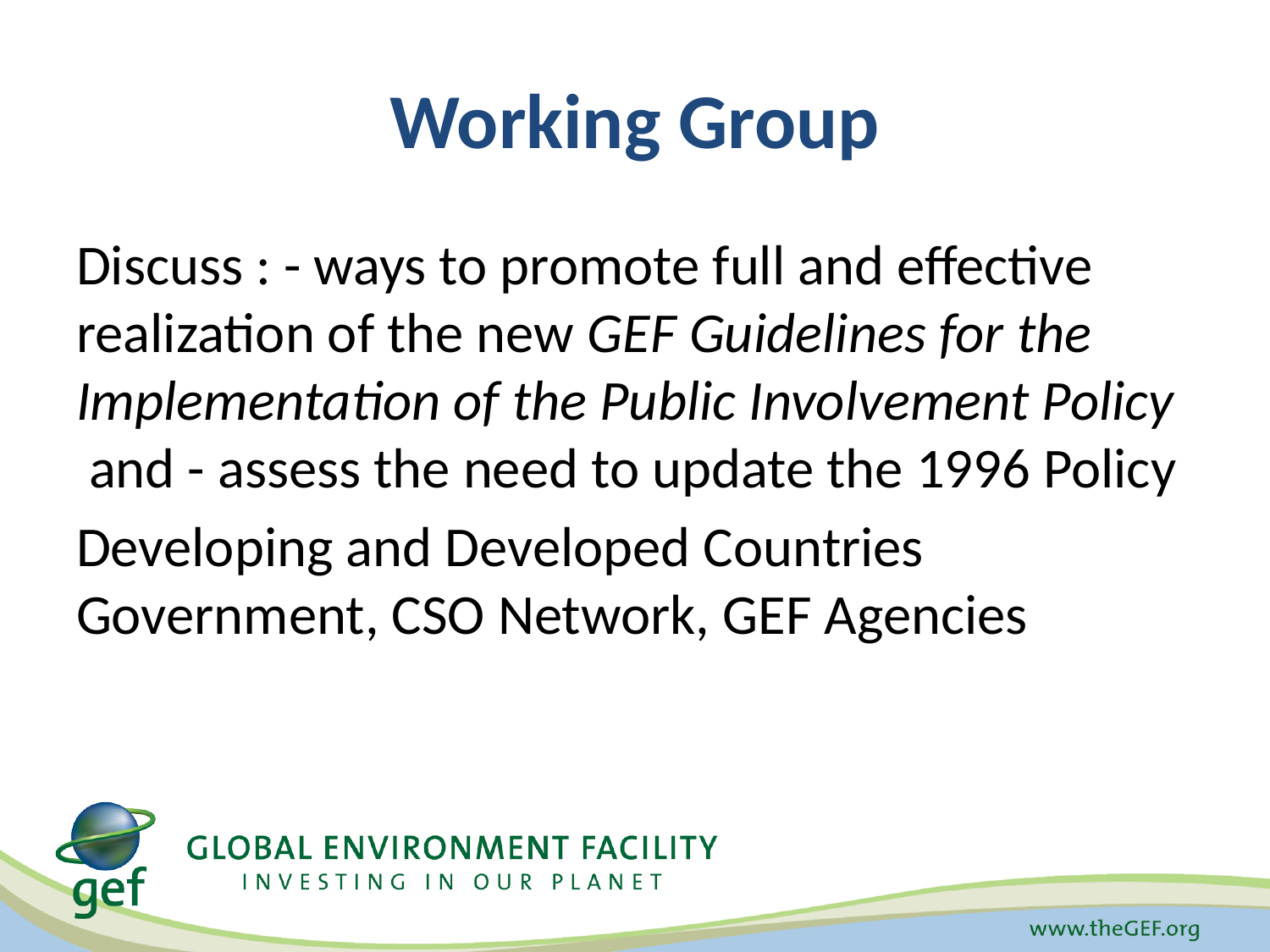

# Working Group
Discuss : - ways to promote full and effective realization of the new GEF Guidelines for the Implementation of the Public Involvement Policy  and - assess the need to update the 1996 Policy
Developing and Developed Countries Government, CSO Network, GEF Agencies